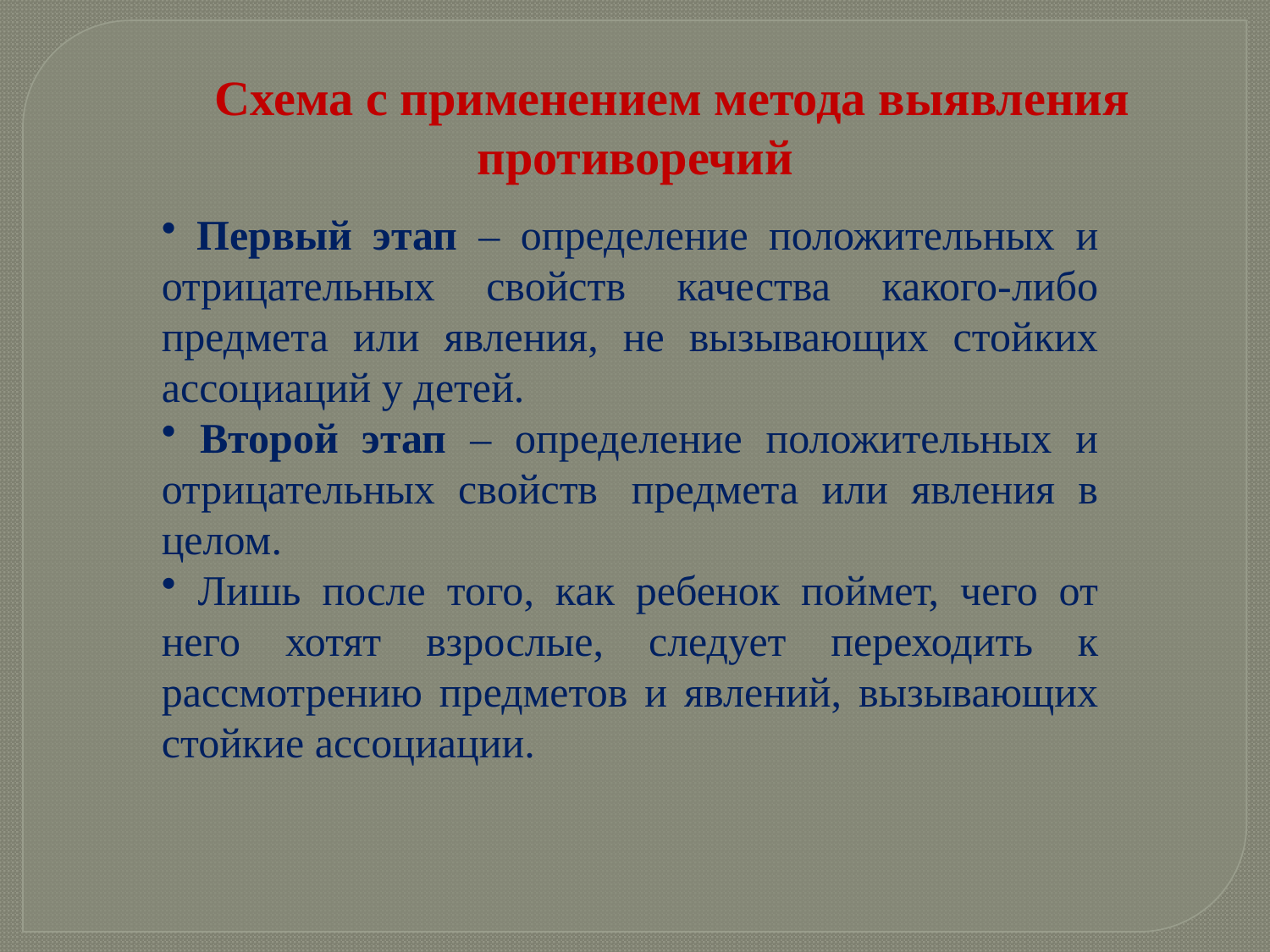

Схема с применением метода выявления противоречий
 Первый этап – определение положительных и отрицательных свойств качества какого-либо предмета или явления, не вызывающих стойких ассоциаций у детей.
 Второй этап – определение положительных и отрицательных свойств  предмета или явления в целом.
 Лишь после того, как ребенок поймет, чего от него хотят взрослые, следует переходить к рассмотрению предметов и явлений, вызывающих стойкие ассоциации.